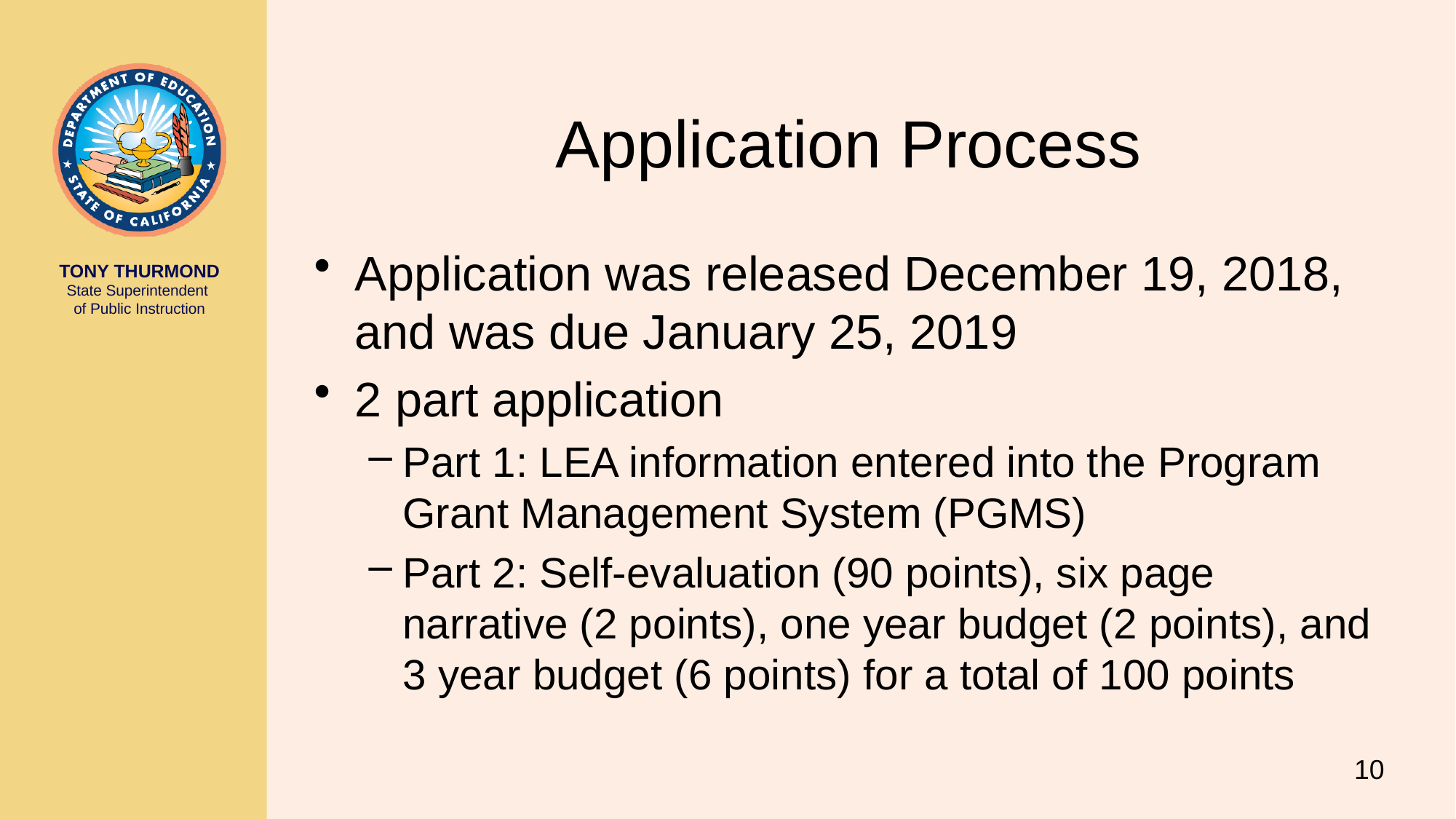

# Application Process
Application was released December 19, 2018, and was due January 25, 2019
2 part application
Part 1: LEA information entered into the Program Grant Management System (PGMS)
Part 2: Self-evaluation (90 points), six page narrative (2 points), one year budget (2 points), and 3 year budget (6 points) for a total of 100 points

10